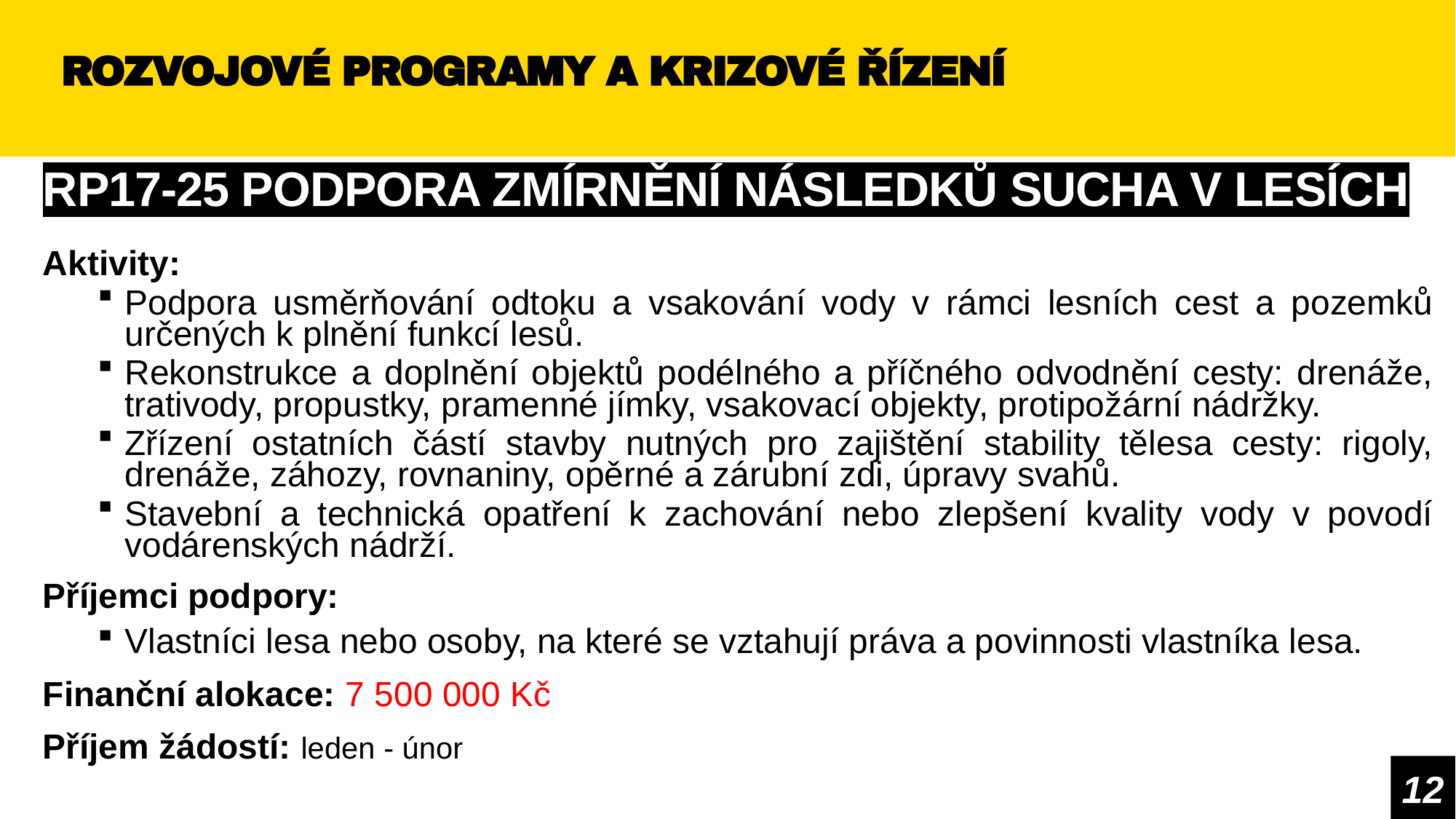

# ROZVOJOVÉ PROGRAMY A KRIZOVÉ ŘÍZENÍ
RP17-25 PODPORA ZMÍRNĚNÍ NÁSLEDKŮ SUCHA V LESÍCH
Aktivity:
Podpora usměrňování odtoku a vsakování vody v rámci lesních cest a pozemků určených k plnění funkcí lesů.
Rekonstrukce a doplnění objektů podélného a příčného odvodnění cesty: drenáže, trativody, propustky, pramenné jímky, vsakovací objekty, protipožární nádržky.
Zřízení ostatních částí stavby nutných pro zajištění stability tělesa cesty: rigoly, drenáže, záhozy, rovnaniny, opěrné a zárubní zdi, úpravy svahů.
Stavební a technická opatření k zachování nebo zlepšení kvality vody v povodí vodárenských nádrží.
Příjemci podpory:
Vlastníci lesa nebo osoby, na které se vztahují práva a povinnosti vlastníka lesa.
Finanční alokace: 7 500 000 Kč
Příjem žádostí: leden - únor

12